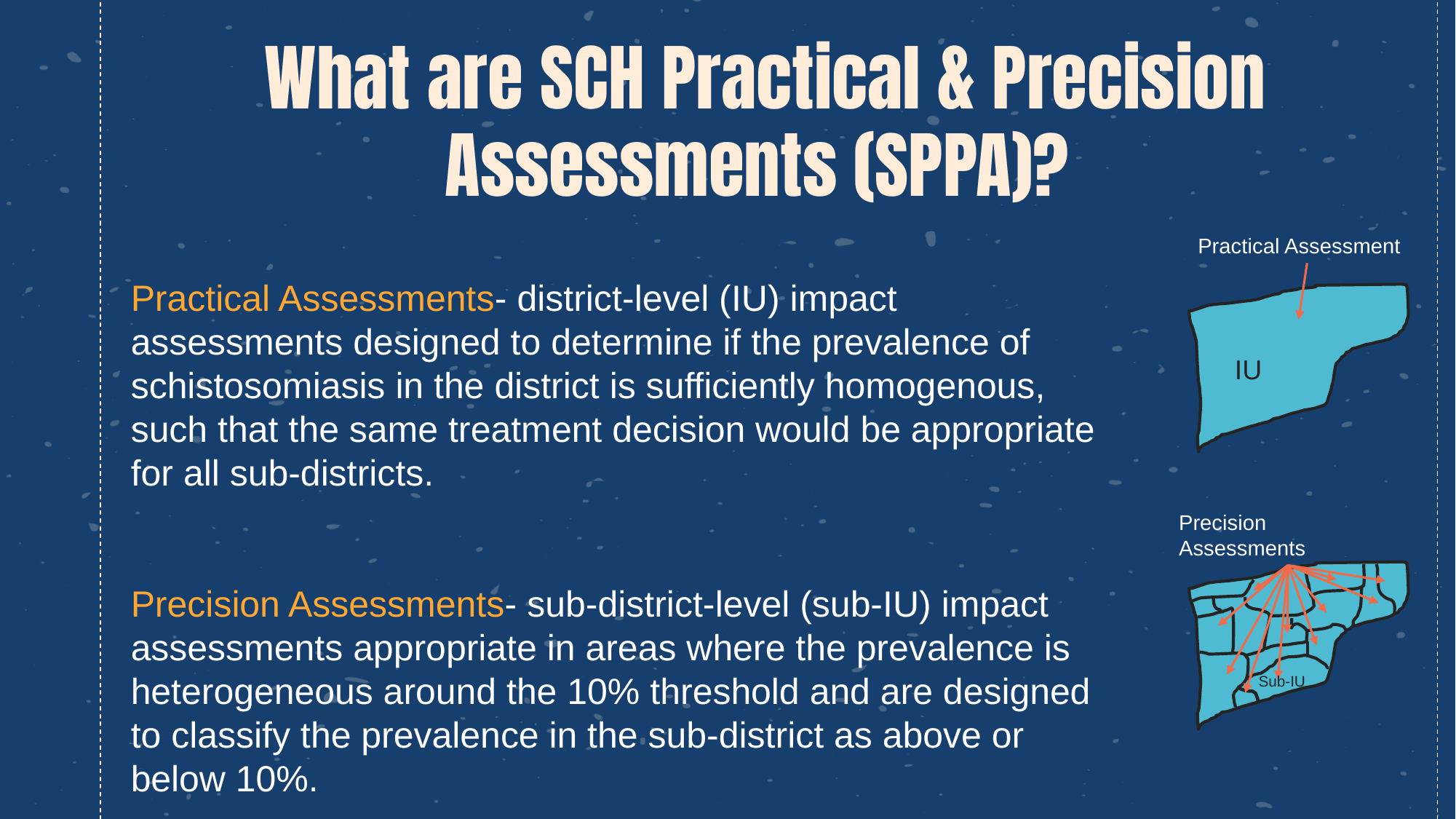

# What are SCH Practical & Precision Assessments (SPPA)?
Practical Assessment
Practical Assessments- district-level (IU) impact assessments designed to determine if the prevalence of schistosomiasis in the district is sufficiently homogenous, such that the same treatment decision would be appropriate for all sub-districts.

Precision Assessments- sub-district-level (sub-IU) impact assessments appropriate in areas where the prevalence is heterogeneous around the 10% threshold and are designed to classify the prevalence in the sub-district as above or below 10%.

IU
Precision Assessments

Sub-IU